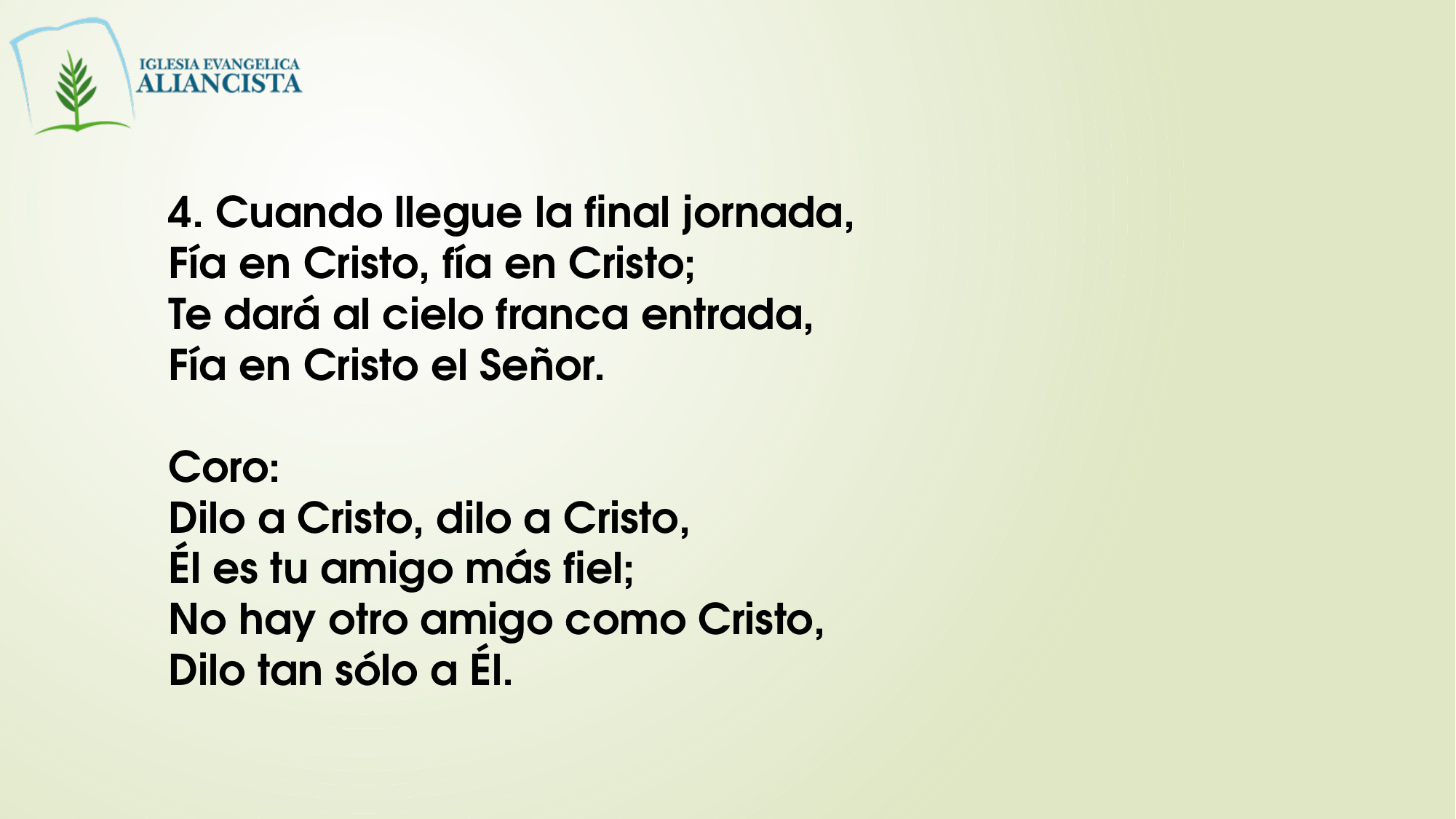

4. Cuando llegue la final jornada,
Fía en Cristo, fía en Cristo;
Te dará al cielo franca entrada,
Fía en Cristo el Señor.

Coro:
Dilo a Cristo, dilo a Cristo,
Él es tu amigo más fiel;
No hay otro amigo como Cristo,
Dilo tan sólo a Él.